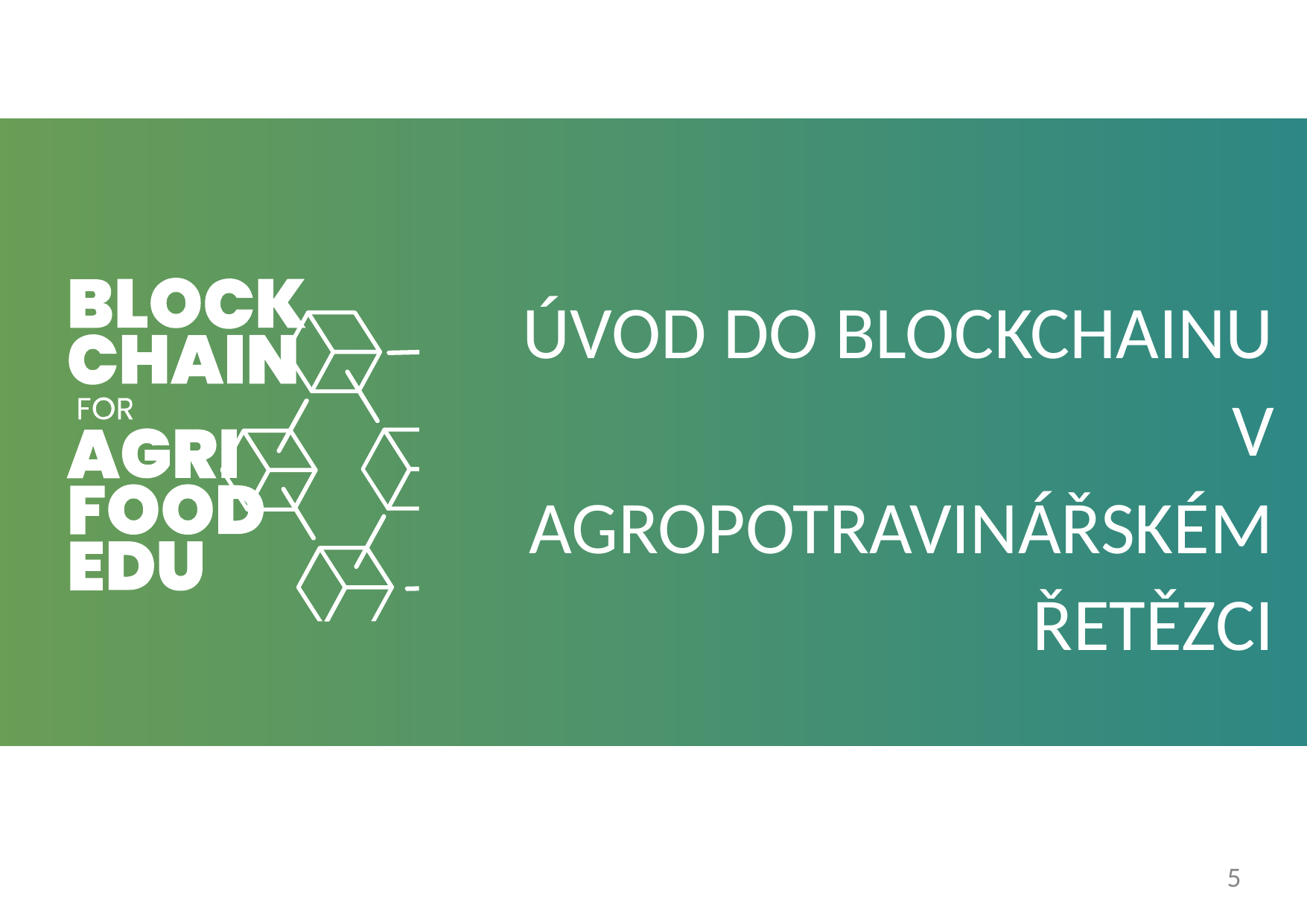

ÚVOD DO BLOCKCHAINU V AGROPOTRAVINÁŘSKÉM ŘETĚZCI

5